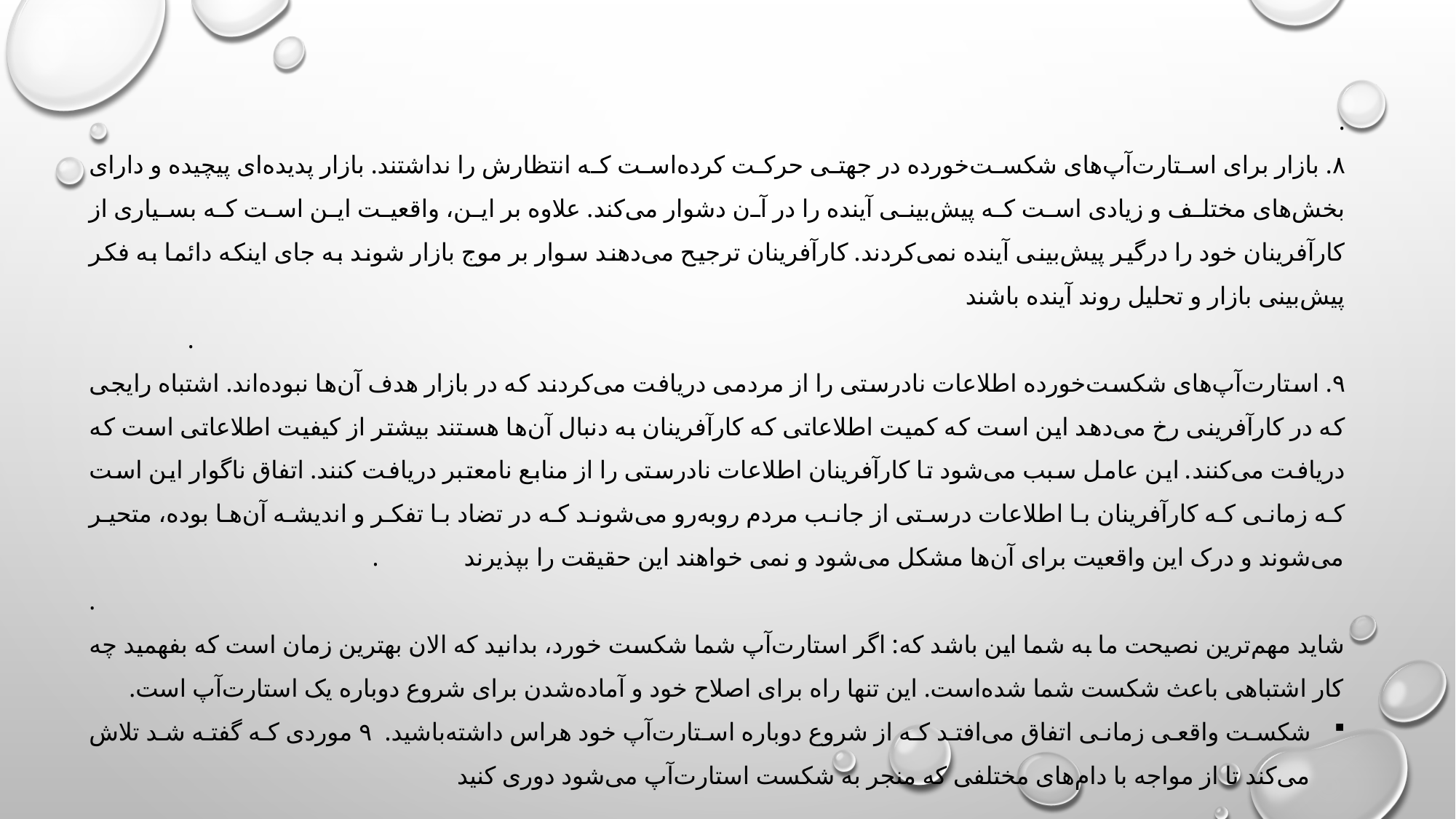

.
۸. بازار برای استارت‌آپ‌های شکست‌خورده در جهتی حرکت کرده‌است که انتظارش را نداشتند. بازار پدیده‌ای پیچیده و دارای بخش‌های مختلف و زیادی است که پیش‌بینی آینده را در آن دشوار می‌کند. علاوه بر این، واقعیت این است که بسیاری از کارآفرینان خود را درگیر پیش‌بینی آینده نمی‌کردند. کارآفرینان ترجیح می‌دهند سوار بر موج بازار شوند به جای اینکه دائما به فکر پیش‌بینی بازار و تحلیل روند آینده باشند
                                   .
۹. استارت‌آپ‌های شکست‌خورده اطلاعات نادرستی را از مردمی دریافت می‌کردند که در بازار هدف آن‌ها نبوده‌اند. اشتباه رایجی که در کارآفرینی رخ می‌دهد این است که کمیت اطلاعاتی که کارآفرینان به دنبال آن‌ها هستند بیشتر از کیفیت اطلاعاتی است که دریافت می‌کنند. این عامل سبب می‌شود تا کارآفرینان اطلاعات نادرستی را از منابع نامعتبر دریافت کنند. اتفاق ناگوار این است که زمانی که کارآفرینان با اطلاعات درستی از جانب مردم روبه‌رو می‌شوند که در تضاد با تفکر و اندیشه آن‌ها بوده، متحیر می‌شوند و درک این واقعیت برای آن‌ها مشکل می‌شود و نمی خواهند این حقیقت را بپذیرند             .                                                                       .
شاید مهم‌ترین نصیحت ما به شما این باشد که: اگر استارت‌آپ شما شکست خورد، بدانید که الان بهترین زمان است که بفهمید چه کار اشتباهی باعث شکست شما شده‌است. این تنها راه برای اصلاح خود و آماده‌شدن برای شروع دوباره یک استارت‌آپ است.
شکست واقعی زمانی اتفاق می‌افتد که از شروع دوباره استارت‌آپ خود هراس داشته‌باشید. ۹ موردی که گفته شد تلاش می‌کند تا از مواجه با دام‌های مختلفی که منجر به شکست استارت‌آپ می‌شود دوری کنید